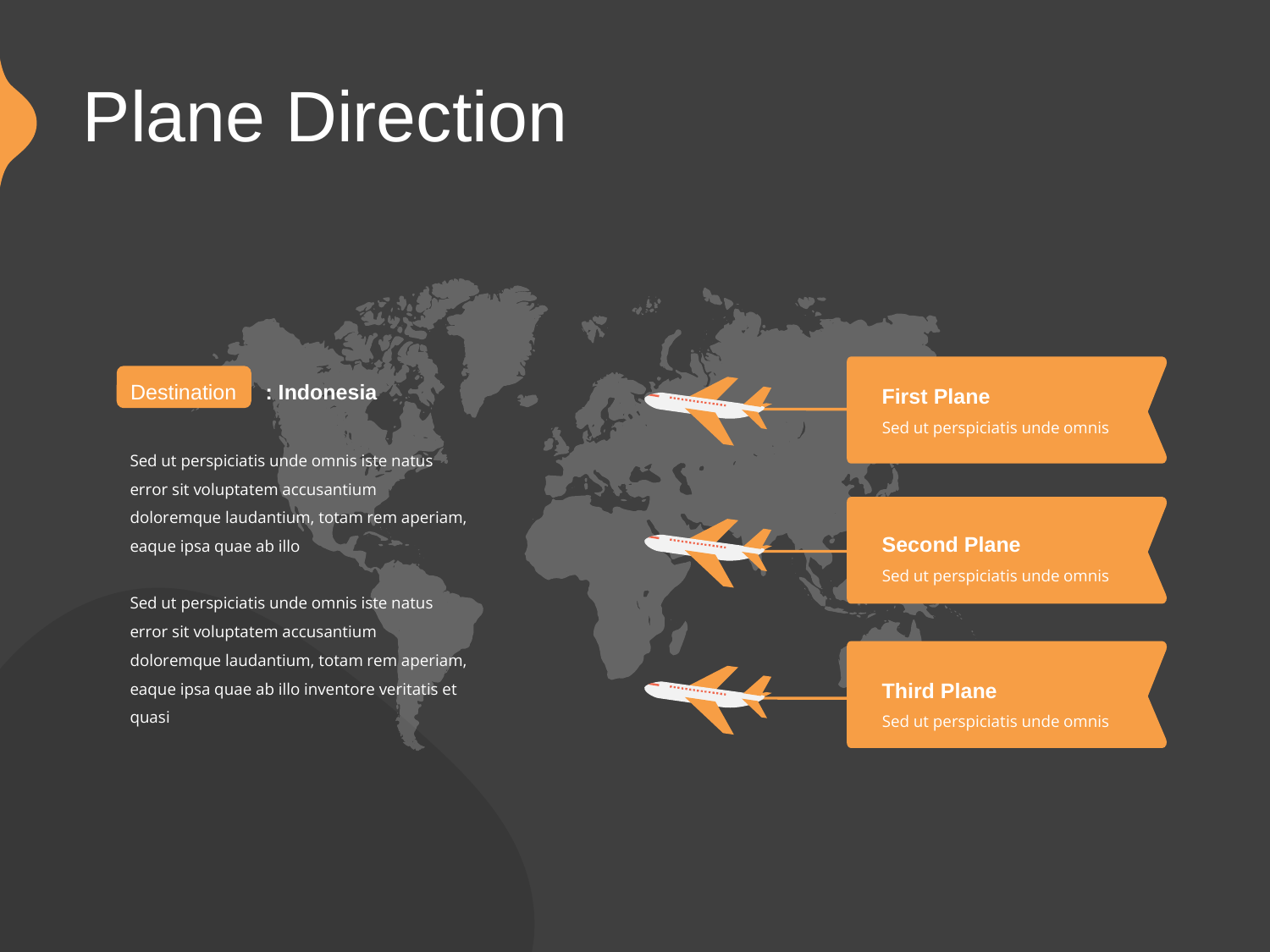

Plane Direction

Destination
: Indonesia
First Plane

Sed ut perspiciatis unde omnis

Sed ut perspiciatis unde omnis iste natus error sit voluptatem accusantium doloremque laudantium, totam rem aperiam, eaque ipsa quae ab illo

Sed ut perspiciatis unde omnis iste natus error sit voluptatem accusantium doloremque laudantium, totam rem aperiam, eaque ipsa quae ab illo inventore veritatis et quasi

Second Plane

Sed ut perspiciatis unde omnis

Third Plane

Sed ut perspiciatis unde omnis